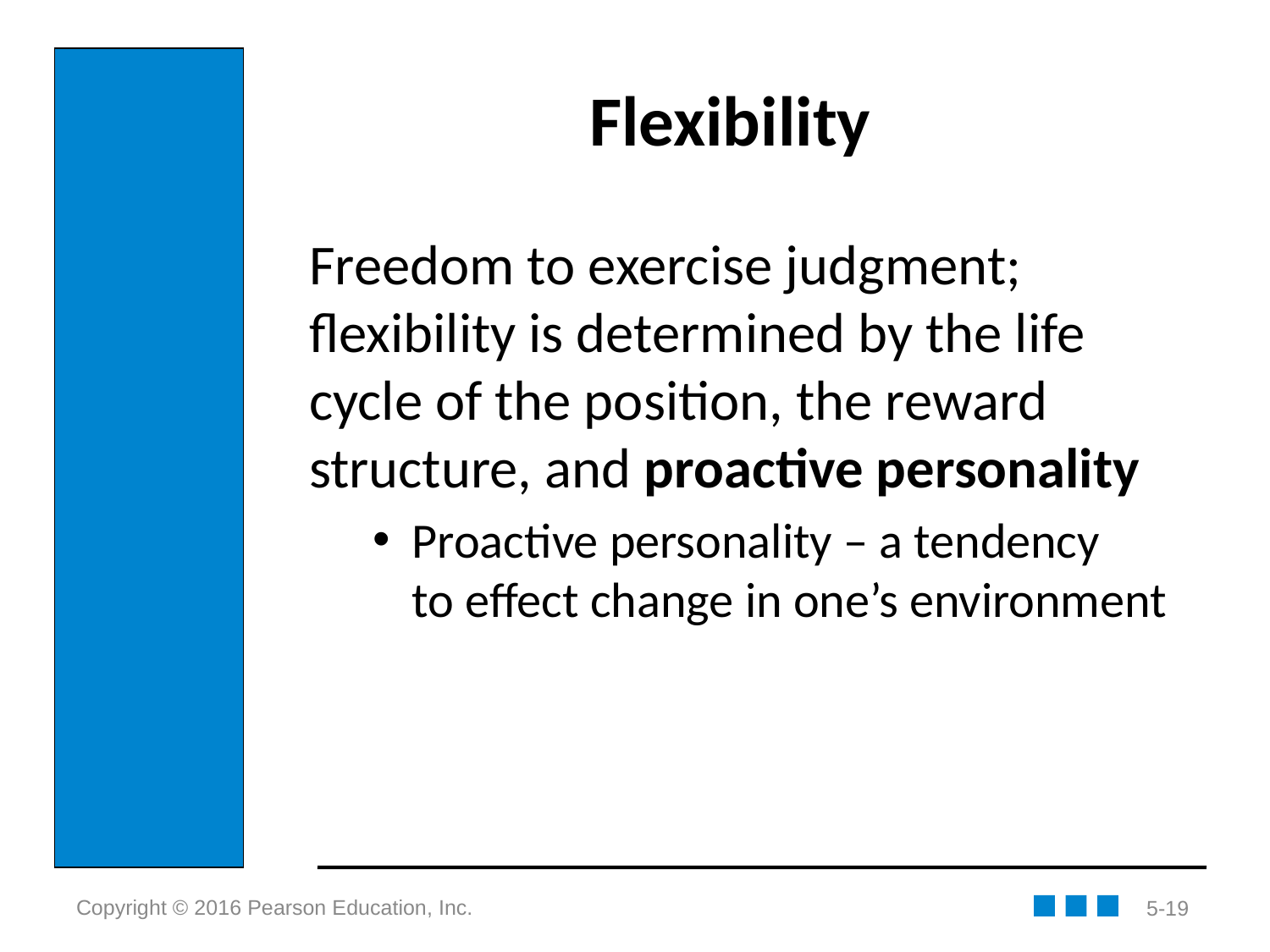

# Flexibility

Freedom to exercise judgment; flexibility is determined by the life cycle of the position, the reward structure, and proactive personality
Proactive personality – a tendency 	to effect change in one’s environment

5-19
Copyright © 2016 Pearson Education, Inc.